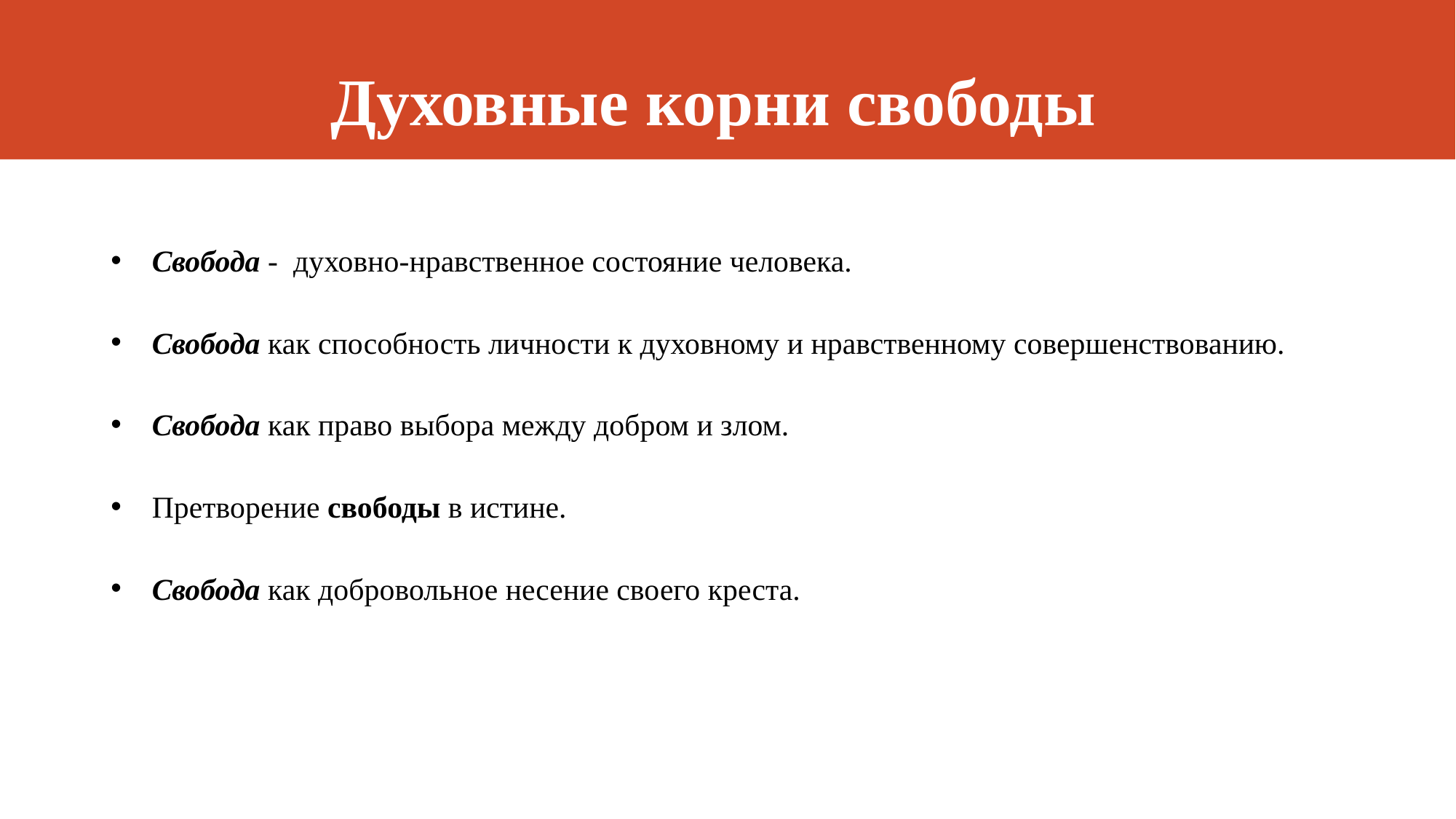

# Духовные корни свободы
Свобода -  духовно-нравственное состояние человека.
Свобода как способность личности к духовному и нравственному совершенствованию.
Свобода как право выбора между добром и злом.
Претворение свободы в истине.
Свобода как добровольное несение своего креста.